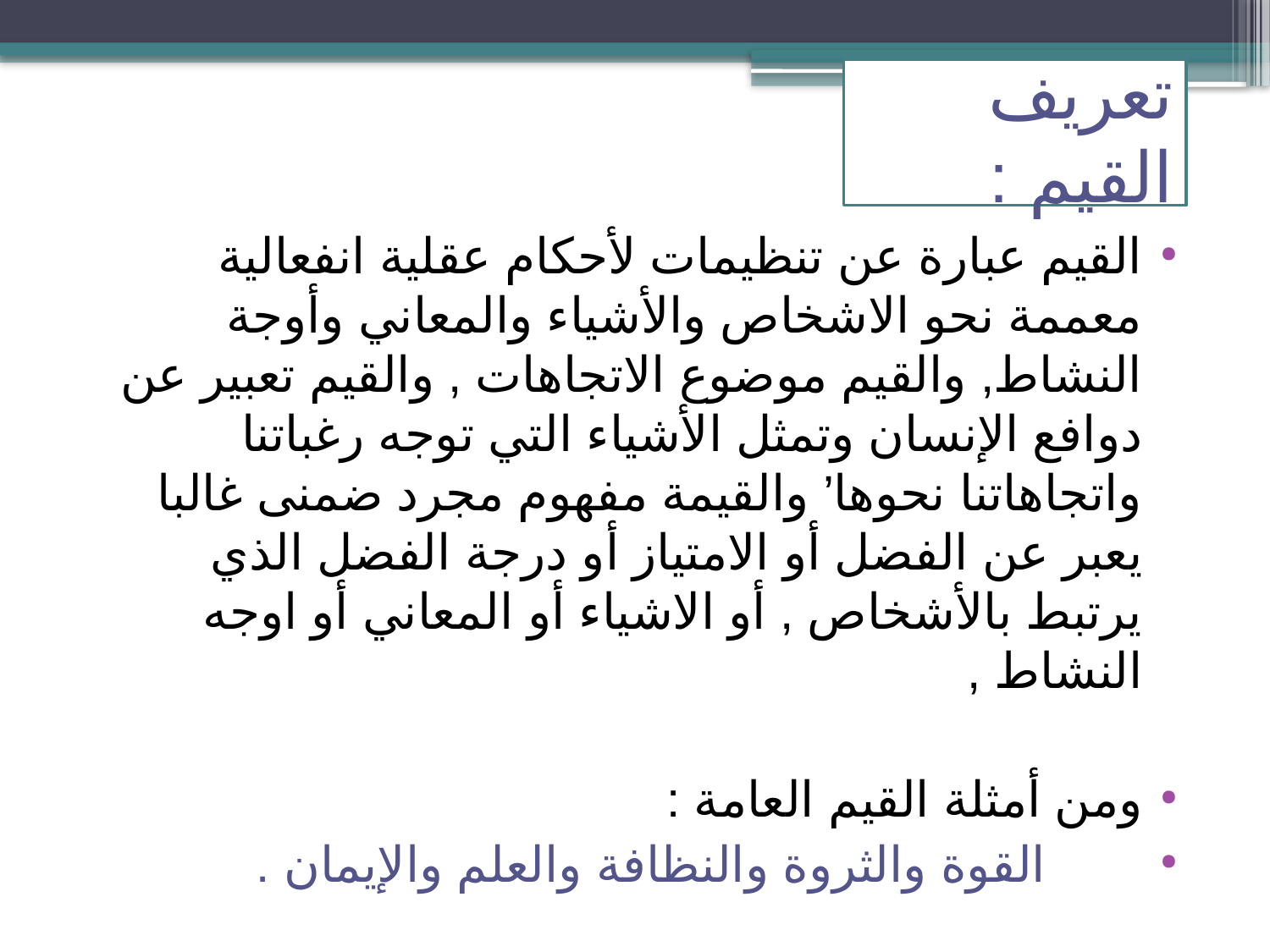

# تعريف القيم :
القيم عبارة عن تنظيمات لأحكام عقلية انفعالية معممة نحو الاشخاص والأشياء والمعاني وأوجة النشاط, والقيم موضوع الاتجاهات , والقيم تعبير عن دوافع الإنسان وتمثل الأشياء التي توجه رغباتنا واتجاهاتنا نحوها’ والقيمة مفهوم مجرد ضمنى غالبا يعبر عن الفضل أو الامتياز أو درجة الفضل الذي يرتبط بالأشخاص , أو الاشياء أو المعاني أو اوجه النشاط ,

ومن أمثلة القيم العامة :
       القوة والثروة والنظافة والعلم والإيمان .